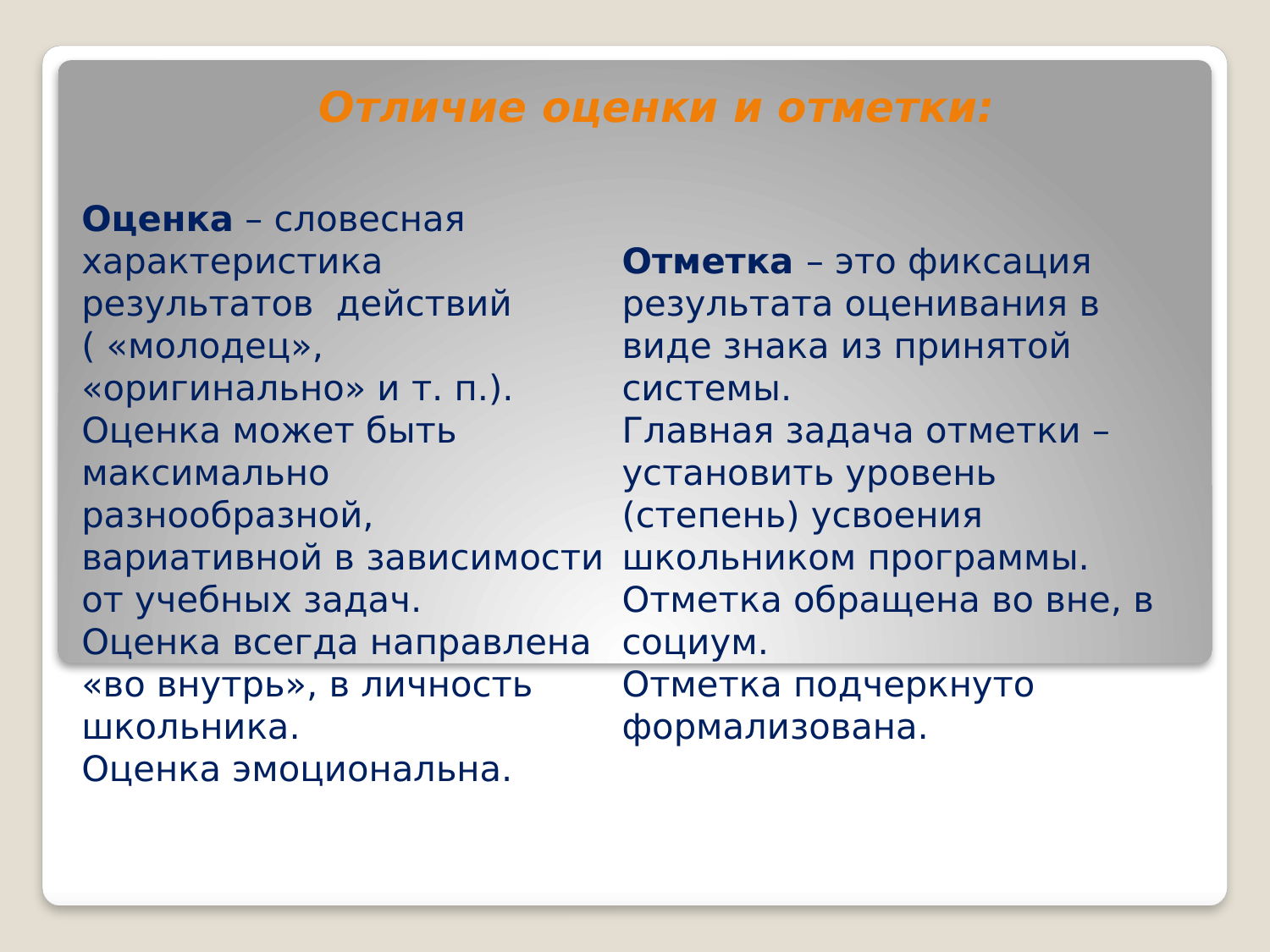

Отличие оценки и отметки:
Оценка – словесная      характеристика результатов  действий ( «молодец», «оригинально» и т. п.).
Оценка может быть максимально разнообразной, вариативной в зависимости от учебных задач.
Оценка всегда направлена «во внутрь», в личность школьника.
Оценка эмоциональна.

Отметка – это фиксация результата оценивания в виде знака из принятой системы.
Главная задача отметки – установить уровень (степень) усвоения школьником программы.
Отметка обращена во вне, в социум.
Отметка подчеркнуто формализована.